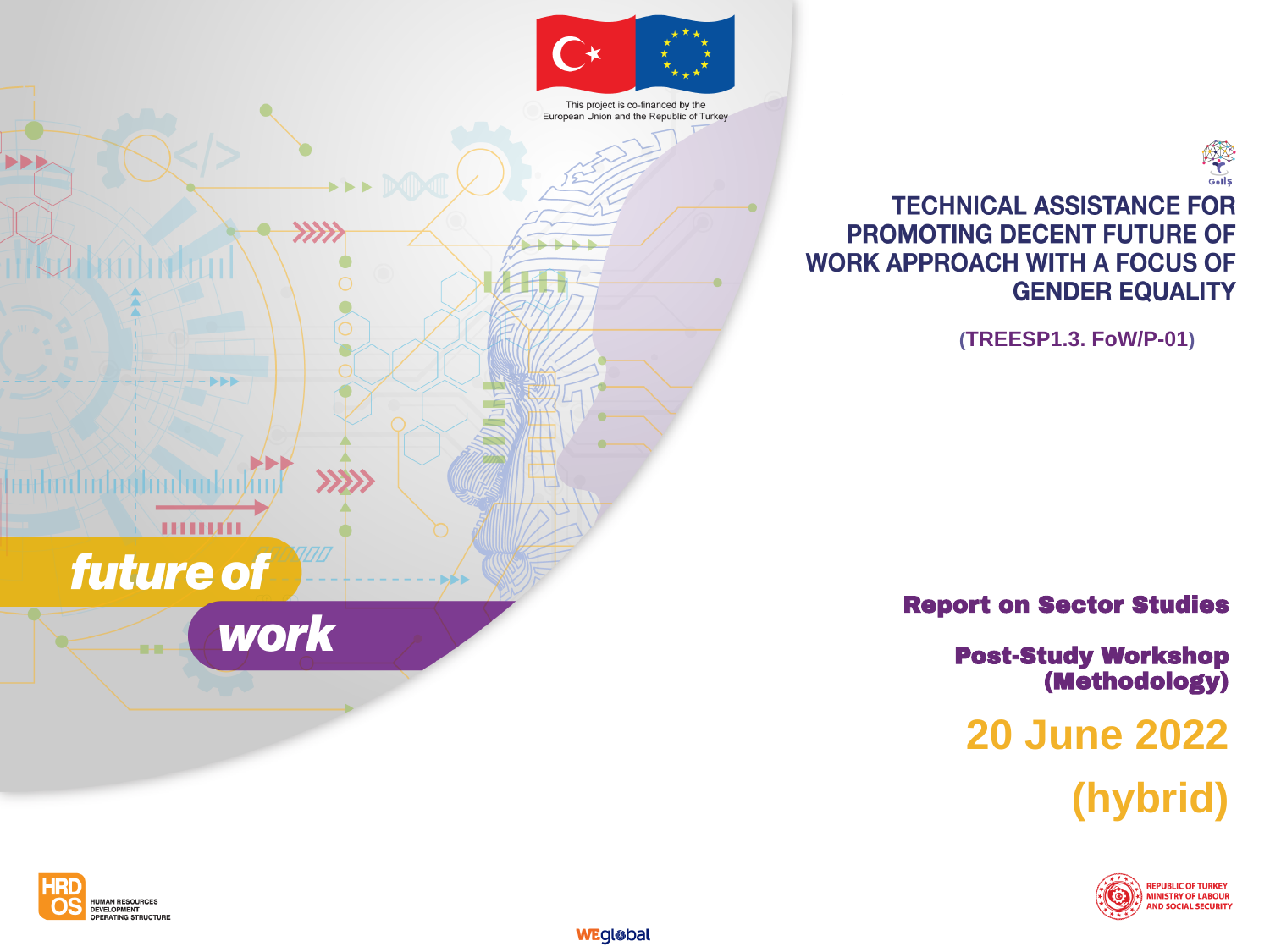

(TREESP1.3. FoW/P-01)
# Report on Sector Studies Post-Study Workshop (Methodology)
20 June 2022
(hybrid)